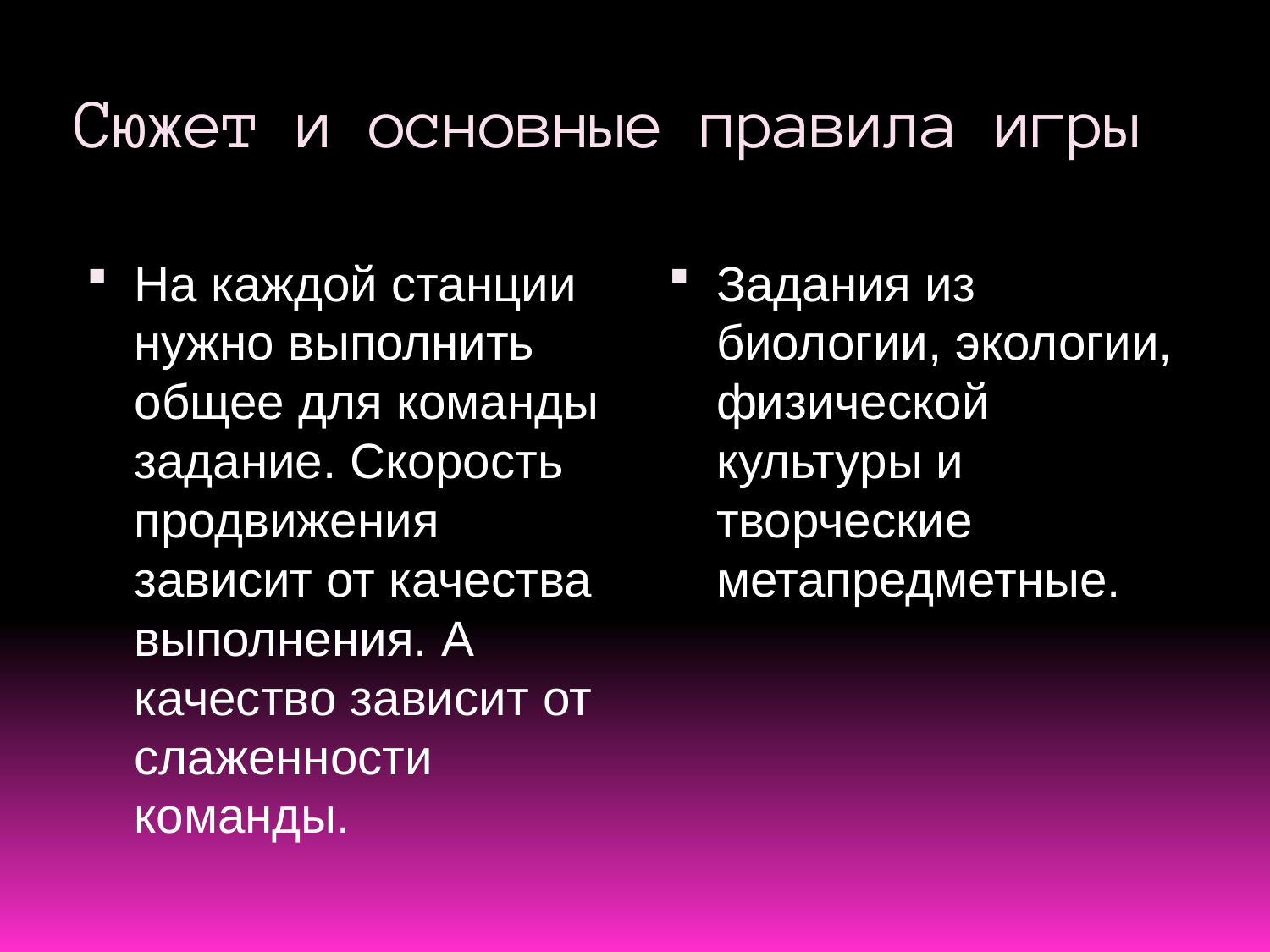

# Сюжет и основные правила игры
На каждой станции нужно выполнить общее для команды задание. Скорость продвижения зависит от качества выполнения. А качество зависит от слаженности команды.

Задания из биологии, экологии, физической культуры и творческие метапредметные.